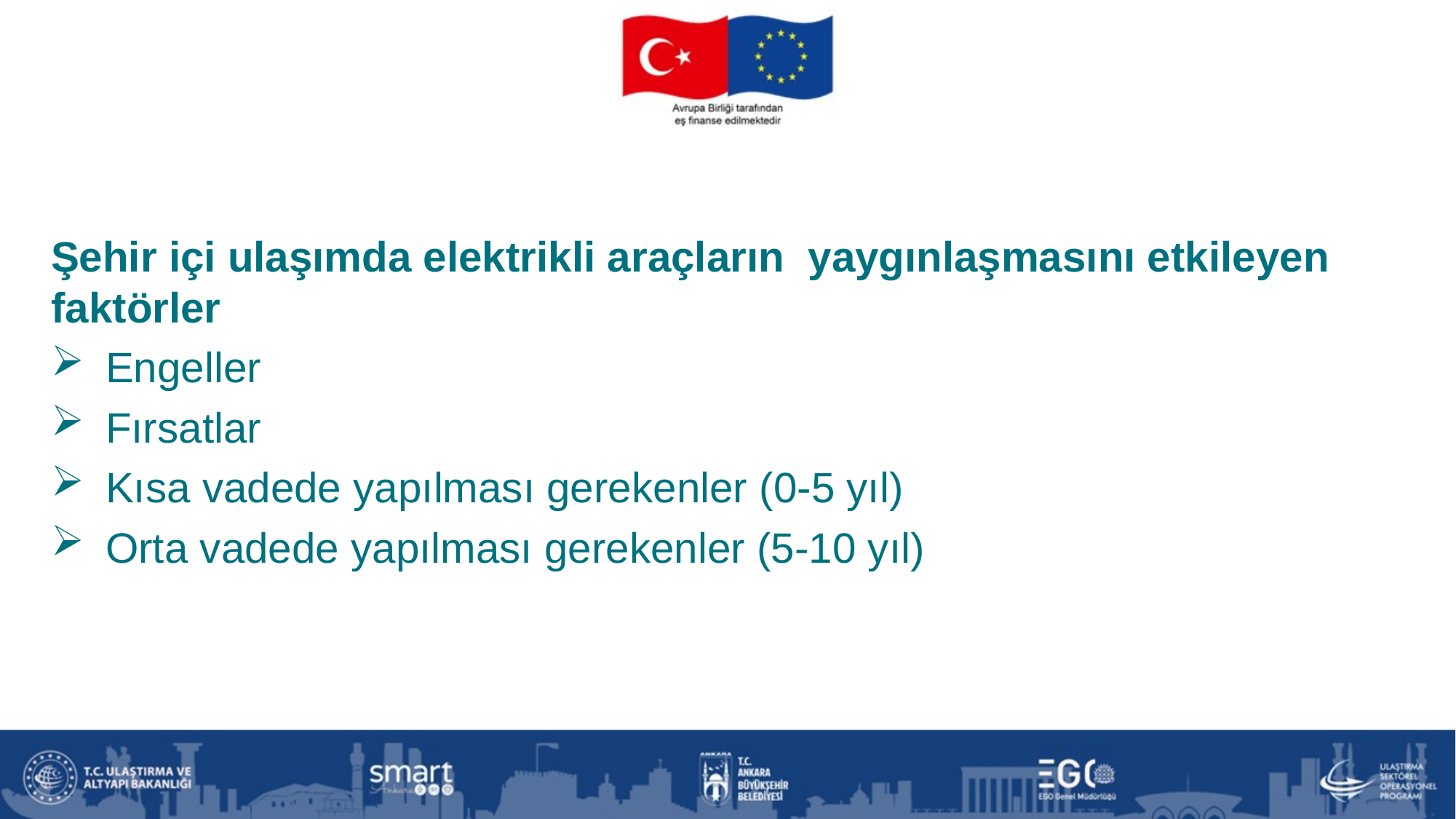

Şehir içi ulaşımda elektrikli araçların  yaygınlaşmasını etkileyen faktörler
Engeller
Fırsatlar
Kısa vadede yapılması gerekenler (0-5 yıl)
Orta vadede yapılması gerekenler (5-10 yıl)